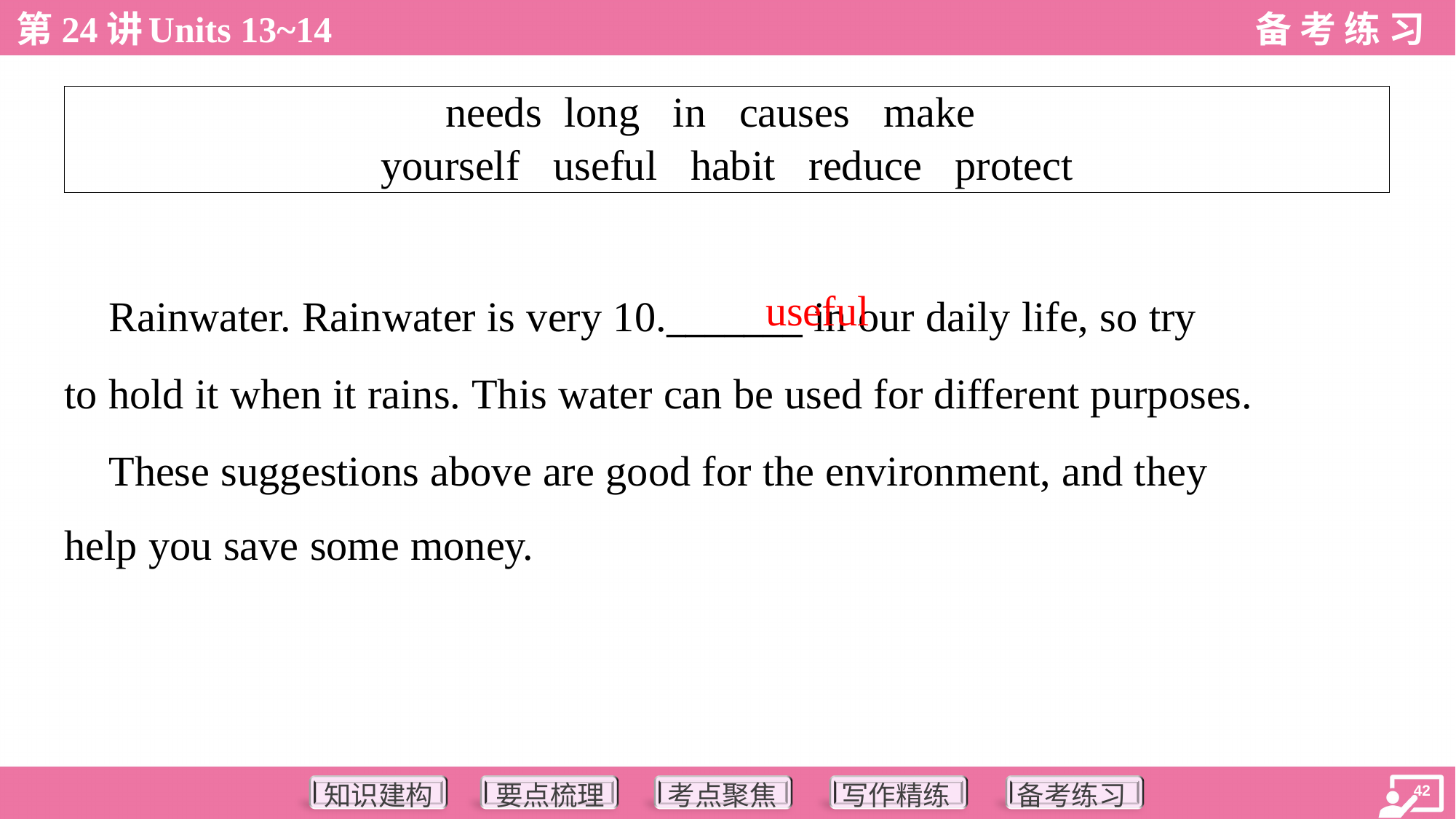

| needs long in causes make yourself useful habit reduce protect |
| --- |
useful
    Rainwater. Rainwater is very 10._______ in our daily life, so try
to hold it when it rains. This water can be used for different purposes.
    These suggestions above are good for the environment, and they
help you save some money.